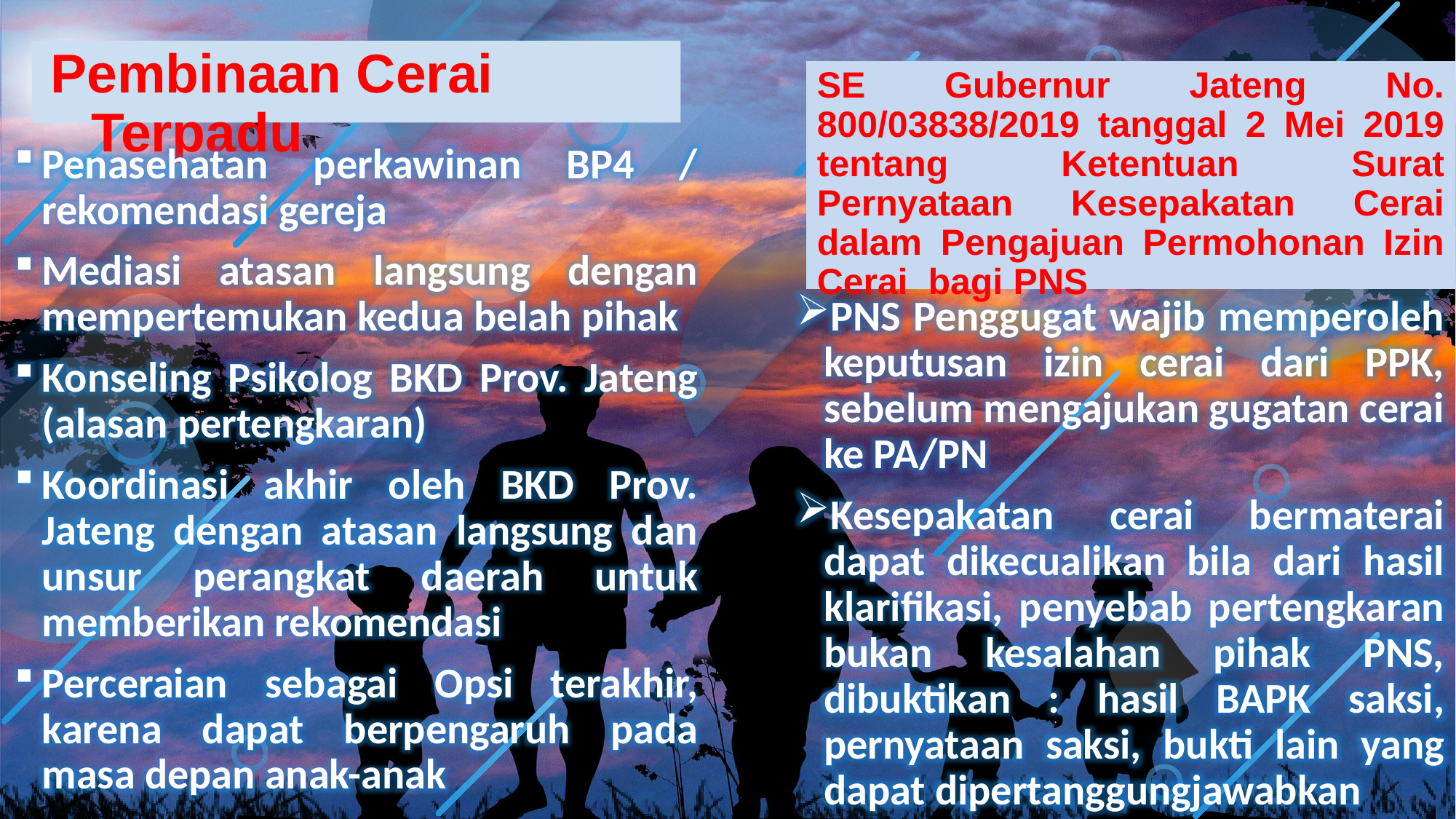

Pembinaan Cerai Terpadu
SE Gubernur Jateng No. 800/03838/2019 tanggal 2 Mei 2019 tentang Ketentuan Surat Pernyataan Kesepakatan Cerai dalam Pengajuan Permohonan Izin Cerai  bagi PNS
Penasehatan perkawinan BP4 / rekomendasi gereja
Mediasi atasan langsung dengan mempertemukan kedua belah pihak
Konseling Psikolog BKD Prov. Jateng (alasan pertengkaran)
Koordinasi akhir oleh BKD Prov. Jateng dengan atasan langsung dan unsur perangkat daerah untuk memberikan rekomendasi
Perceraian sebagai Opsi terakhir, karena dapat berpengaruh pada masa depan anak-anak
PNS Penggugat wajib memperoleh keputusan izin cerai dari PPK, sebelum mengajukan gugatan cerai ke PA/PN
Kesepakatan cerai bermaterai dapat dikecualikan bila dari hasil klarifikasi, penyebab pertengkaran bukan kesalahan pihak PNS, dibuktikan : hasil BAPK saksi, pernyataan saksi, bukti lain yang dapat dipertanggungjawabkan